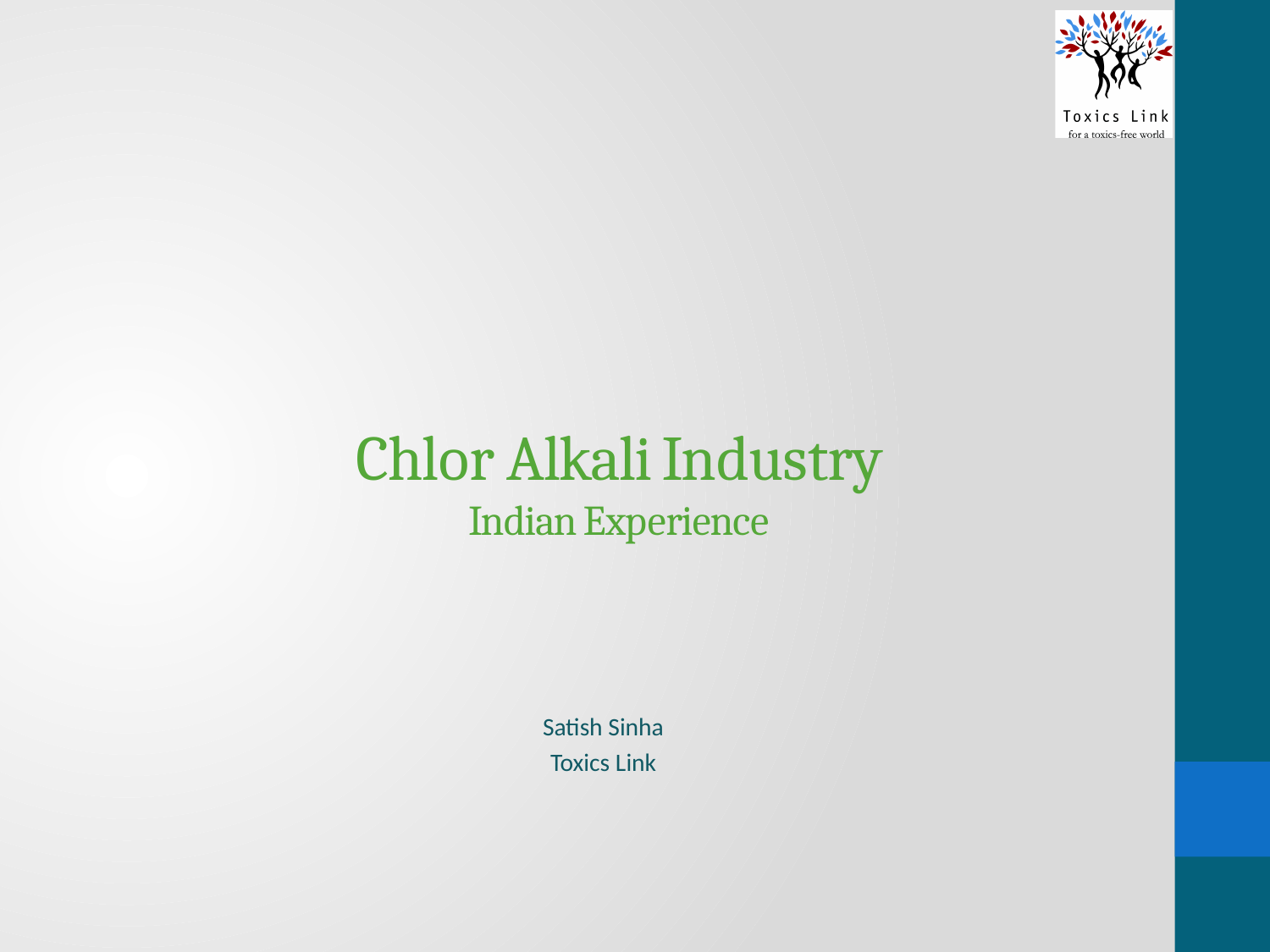

# Chlor Alkali Industry Indian Experience

Satish Sinha
Toxics Link